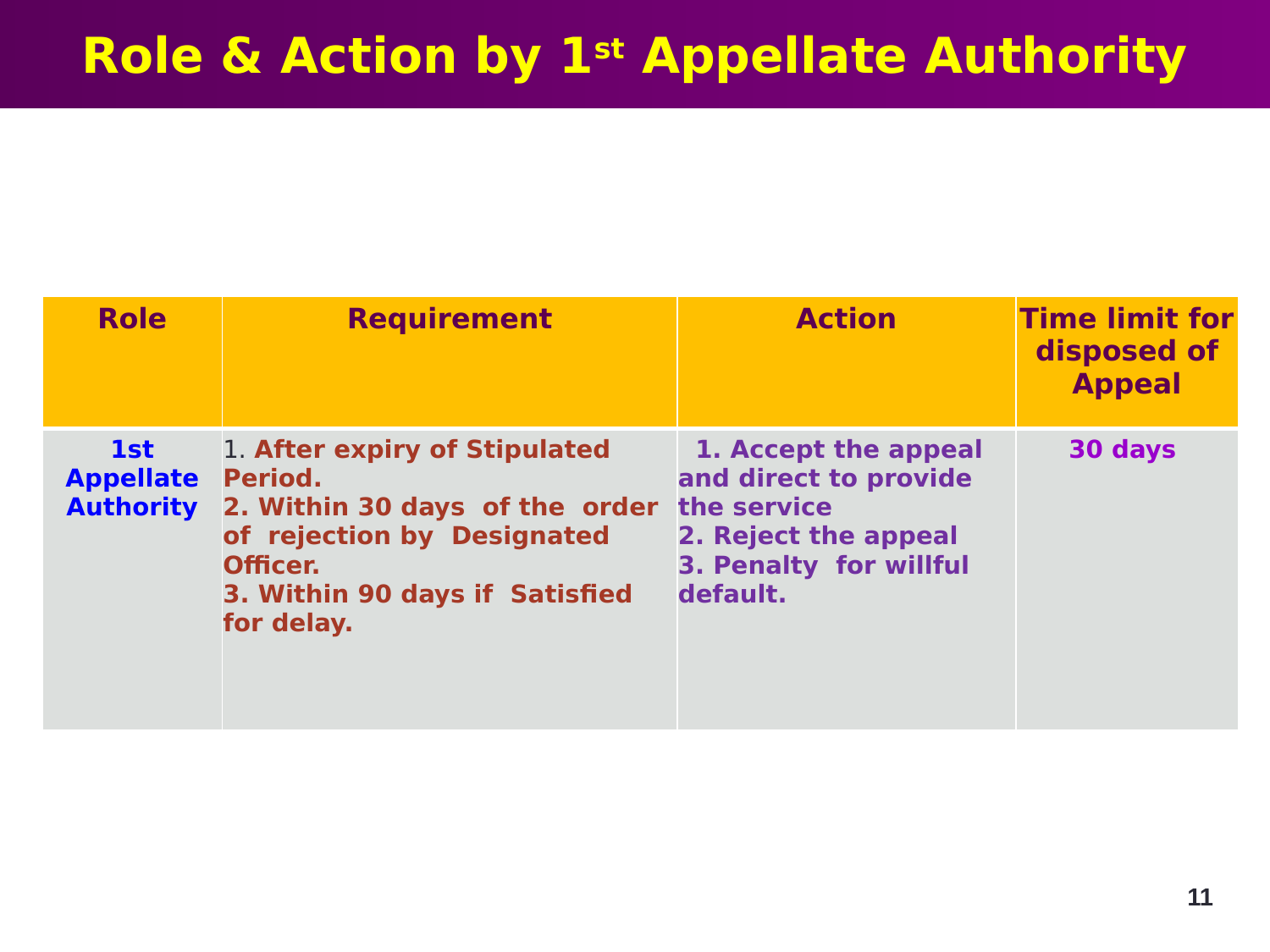

Role & Action by 1st Appellate Authority
| Role | Requirement | Action | Time limit for disposed of Appeal |
| --- | --- | --- | --- |
| 1st Appellate Authority | 1. After expiry of Stipulated Period. 2. Within 30 days of the order of rejection by Designated Officer. 3. Within 90 days if Satisfied for delay. | 1. Accept the appeal and direct to provide the service 2. Reject the appeal 3. Penalty for willful default. | 30 days |
11